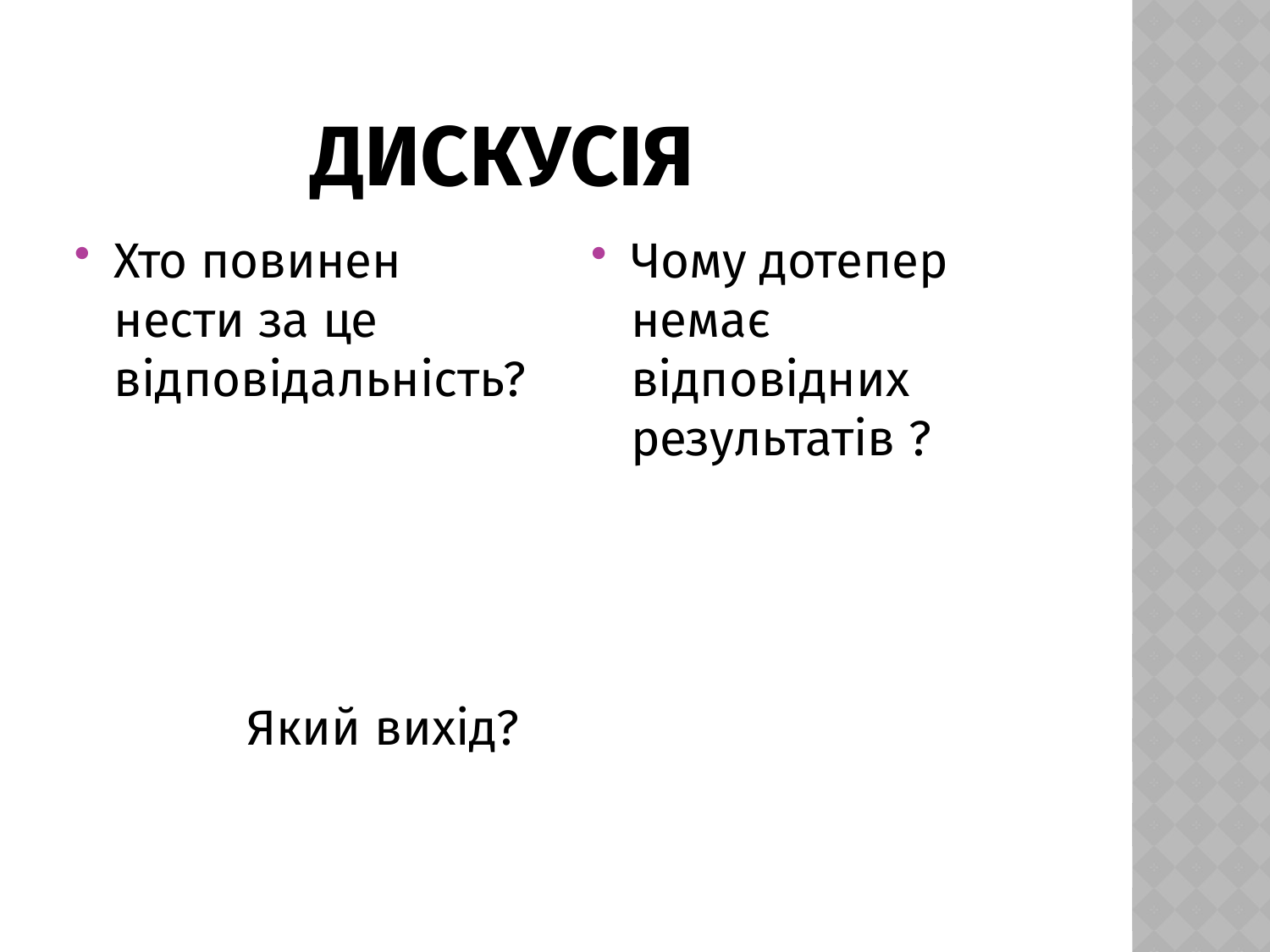

# Дискусія
Хто повинен нести за це відповідальність?

             Який вихід?
Чому дотепер немає відповідних результатів ?